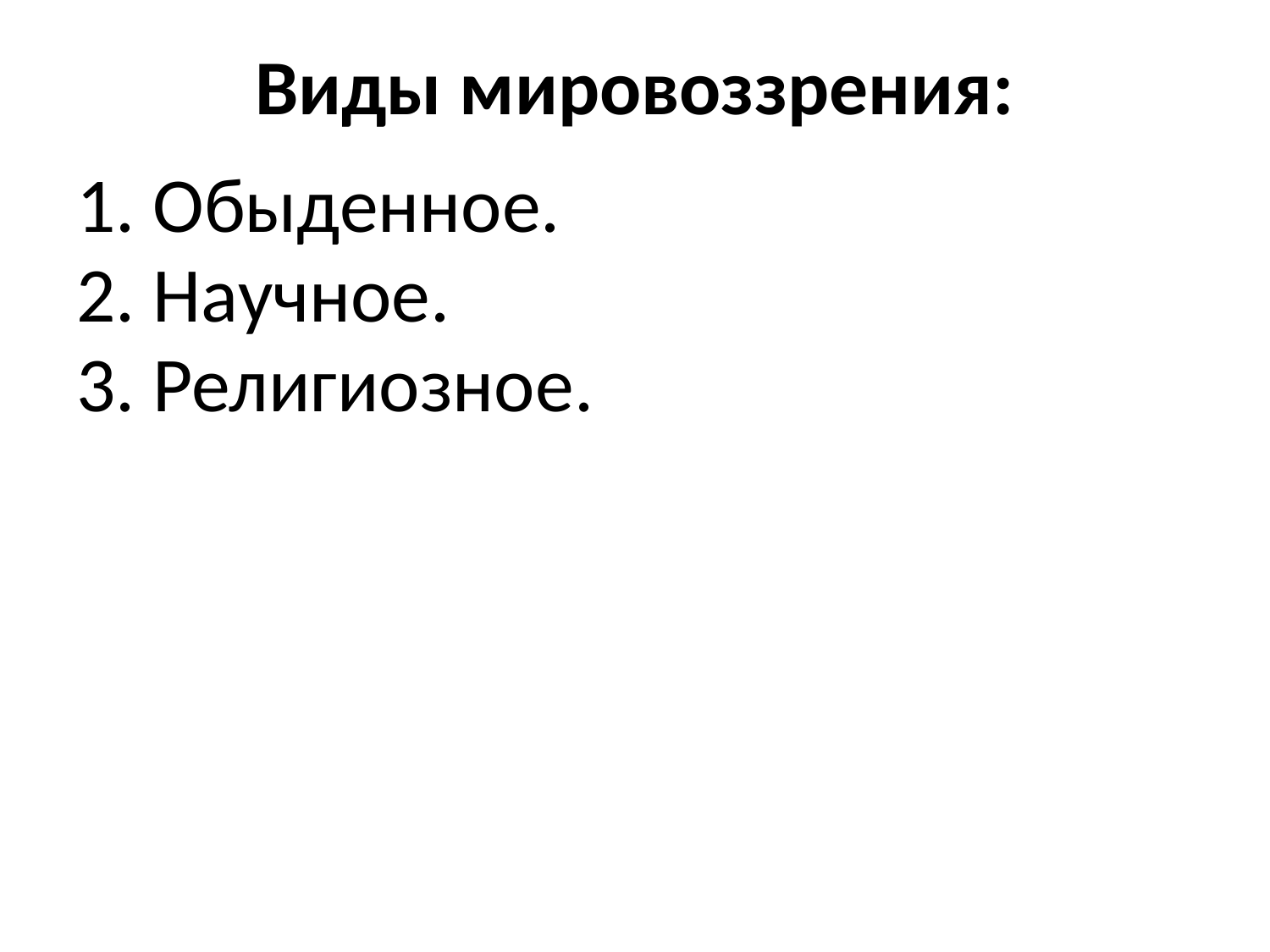

# Виды мировоззрения:
1. Обыденное.
2. Научное.
3. Религиозное.